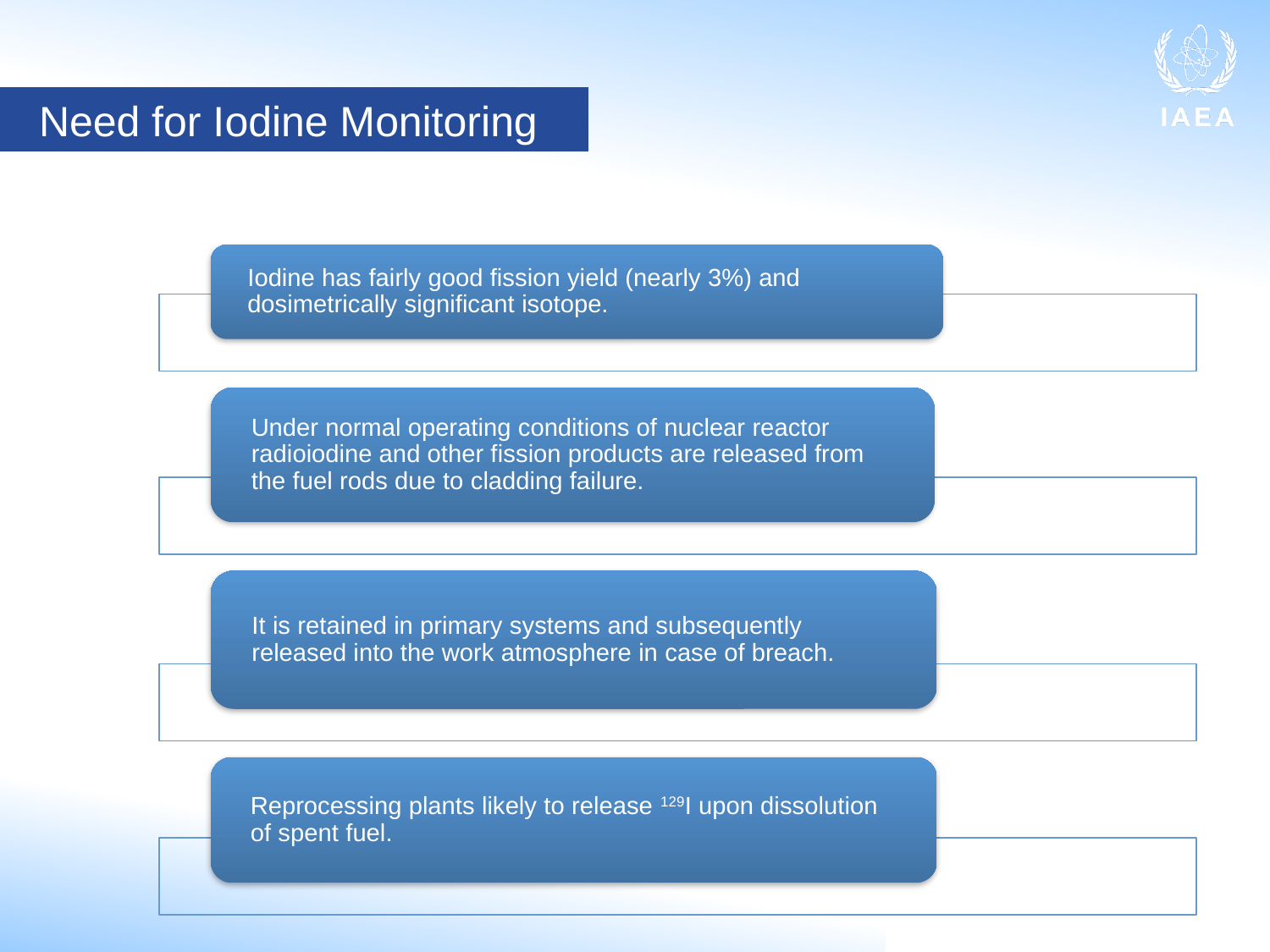

Need for Iodine Monitoring
Iodine has fairly good fission yield (nearly 3%) and dosimetrically significant isotope.
Under normal operating conditions of nuclear reactor radioiodine and other fission products are released from the fuel rods due to cladding failure.
It is retained in primary systems and subsequently released into the work atmosphere in case of breach.
Reprocessing plants likely to release 129I upon dissolution of spent fuel.